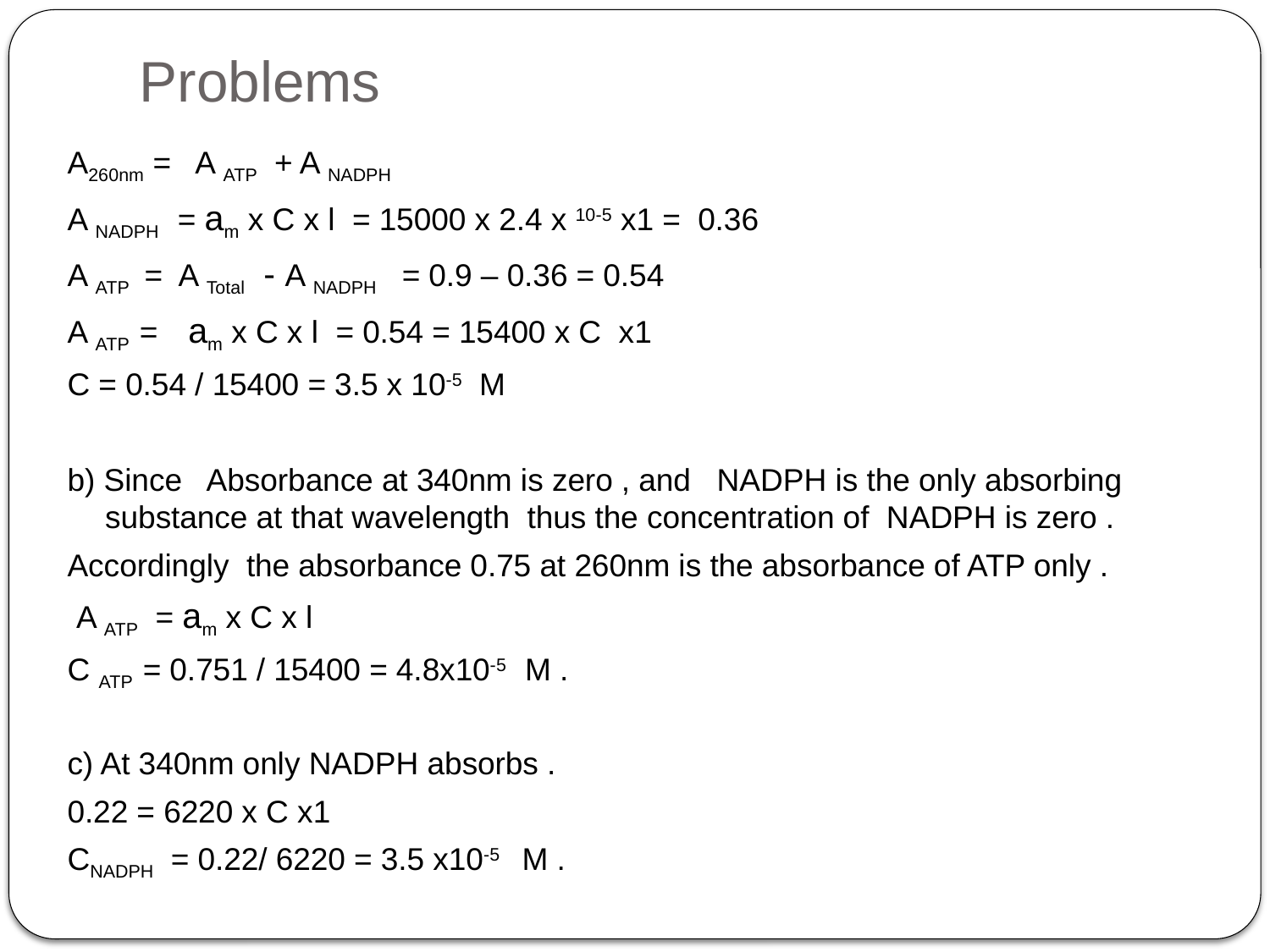

# Problems
A260nm =    A ATP  + A NADPH
A NADPH   = am x C x l  = 15000 x 2.4 x 10-5 x1 =  0.36
A ATP   =  A Total   - A NADPH     = 0.9 – 0.36 = 0.54
A ATP  =      am x C x l  = 0.54 = 15400 x C  x1
C = 0.54 / 15400 = 3.5 x 10-5  M

b) Since   Absorbance at 340nm is zero , and   NADPH is the only absorbing substance at that wavelength  thus the concentration of  NADPH is zero .
Accordingly  the absorbance 0.75 at 260nm is the absorbance of ATP only .
 A ATP  = am x C x l
C ATP  = 0.751 / 15400 = 4.8x10-5   M .

c) At 340nm only NADPH absorbs .
0.22 = 6220 x C x1
CNADPH  = 0.22/ 6220 = 3.5 x10-5   M .